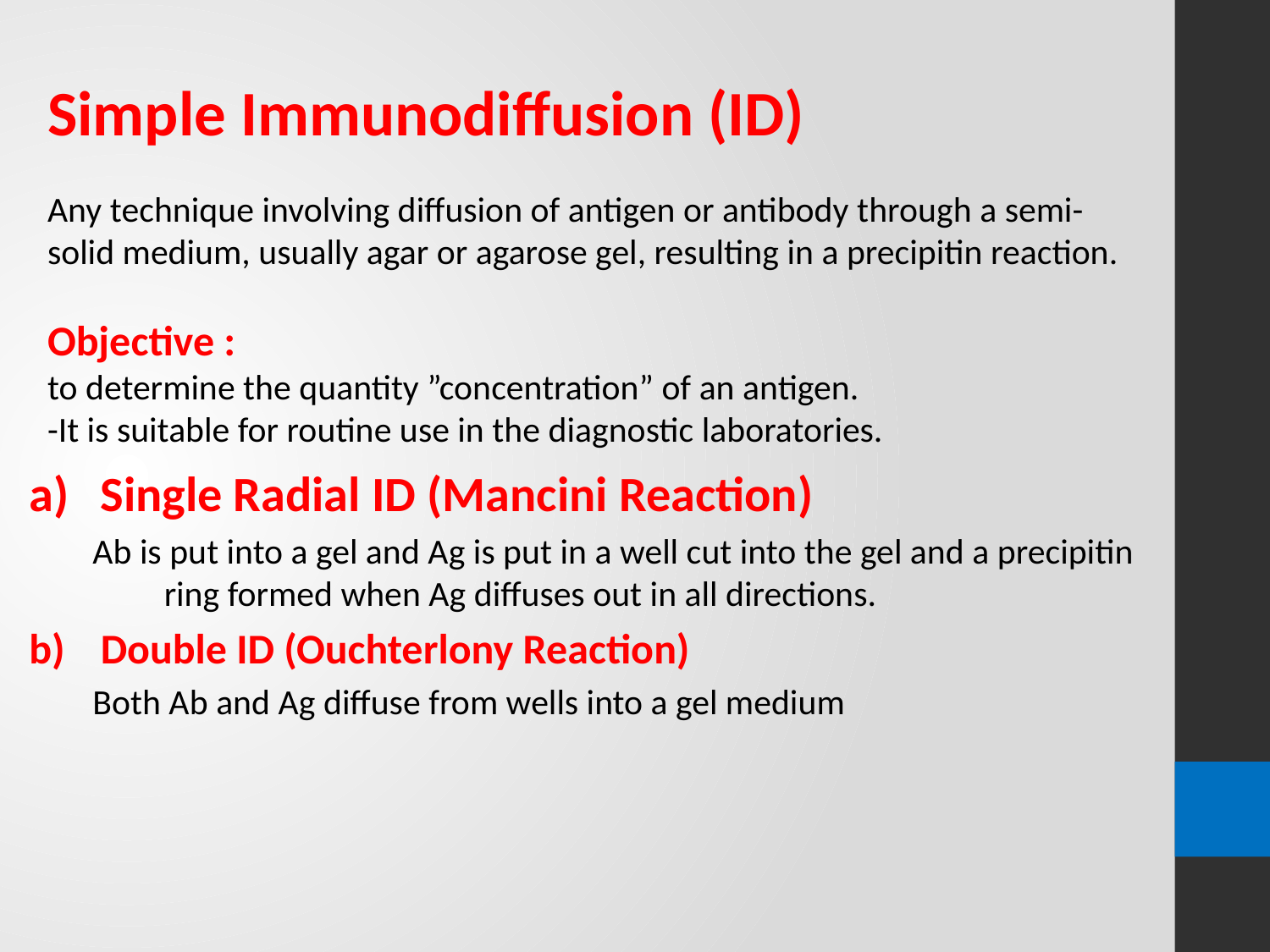

Simple Immunodiffusion (ID)

Any technique involving diffusion of antigen or antibody through a semi-solid medium, usually agar or agarose gel, resulting in a precipitin reaction.

Objective :
to determine the quantity ”concentration” of an antigen.
-It is suitable for routine use in the diagnostic laboratories.

Single Radial ID (Mancini Reaction)
Ab is put into a gel and Ag is put in a well cut into the gel and a precipitin ring formed when Ag diffuses out in all directions.
Double ID (Ouchterlony Reaction)
Both Ab and Ag diffuse from wells into a gel medium